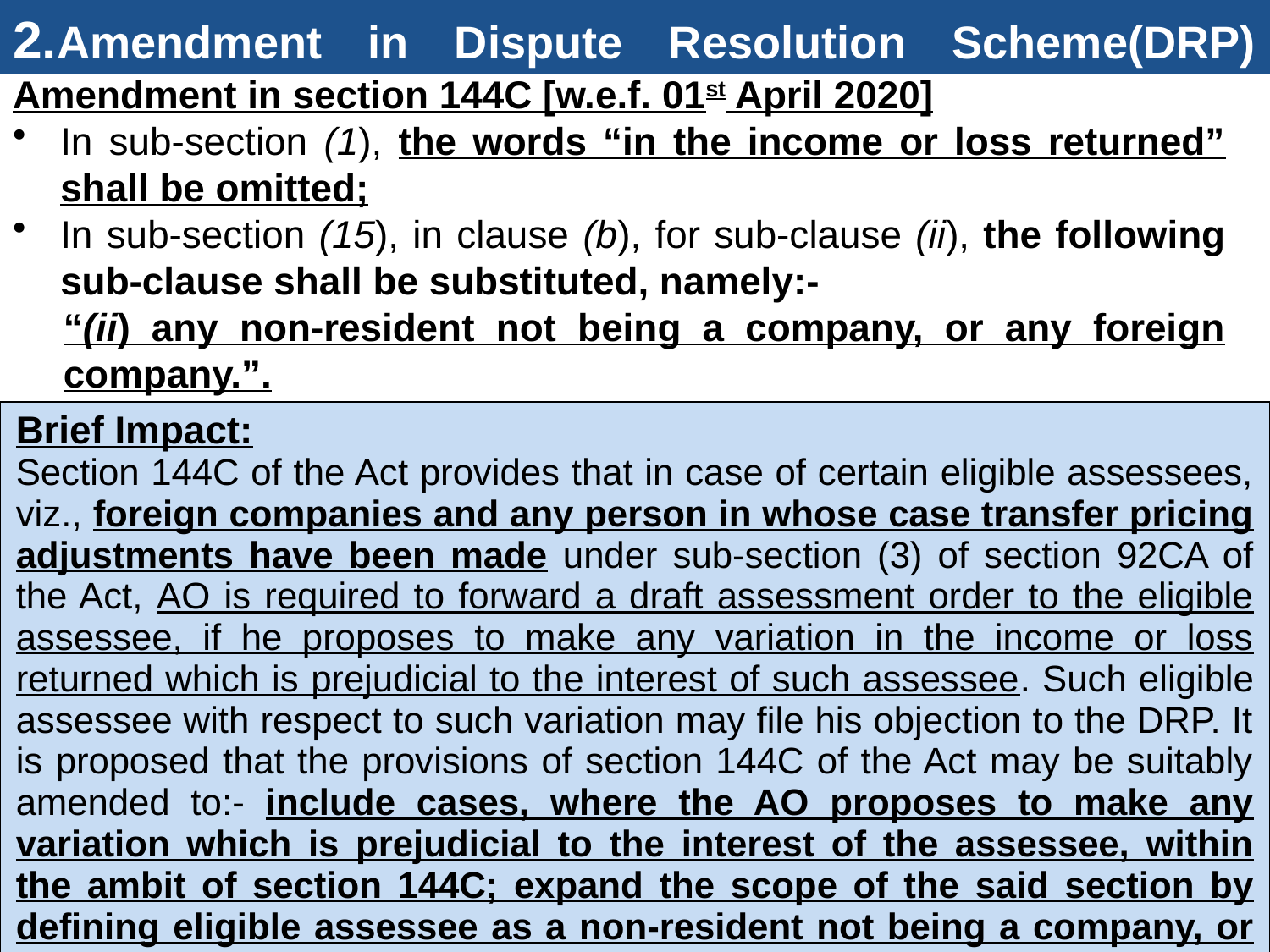

# 2.Amendment in Dispute Resolution Scheme(DRP) [Clause 70]
Amendment in section 144C [w.e.f. 01st April 2020]
In sub-section (1), the words “in the income or loss returned” shall be omitted;
In sub-section (15), in clause (b), for sub-clause (ii), the following sub-clause shall be substituted, namely:-
“(ii) any non-resident not being a company, or any foreign company.”.
| Brief Impact: Section 144C of the Act provides that in case of certain eligible assessees, viz., foreign companies and any person in whose case transfer pricing adjustments have been made under sub-section (3) of section 92CA of the Act, AO is required to forward a draft assessment order to the eligible assessee, if he proposes to make any variation in the income or loss returned which is prejudicial to the interest of such assessee. Such eligible assessee with respect to such variation may file his objection to the DRP. It is proposed that the provisions of section 144C of the Act may be suitably amended to:- include cases, where the AO proposes to make any variation which is prejudicial to the interest of the assessee, within the ambit of section 144C; expand the scope of the said section by defining eligible assessee as a non-resident not being a company, or a foreign company. |
| --- |
130